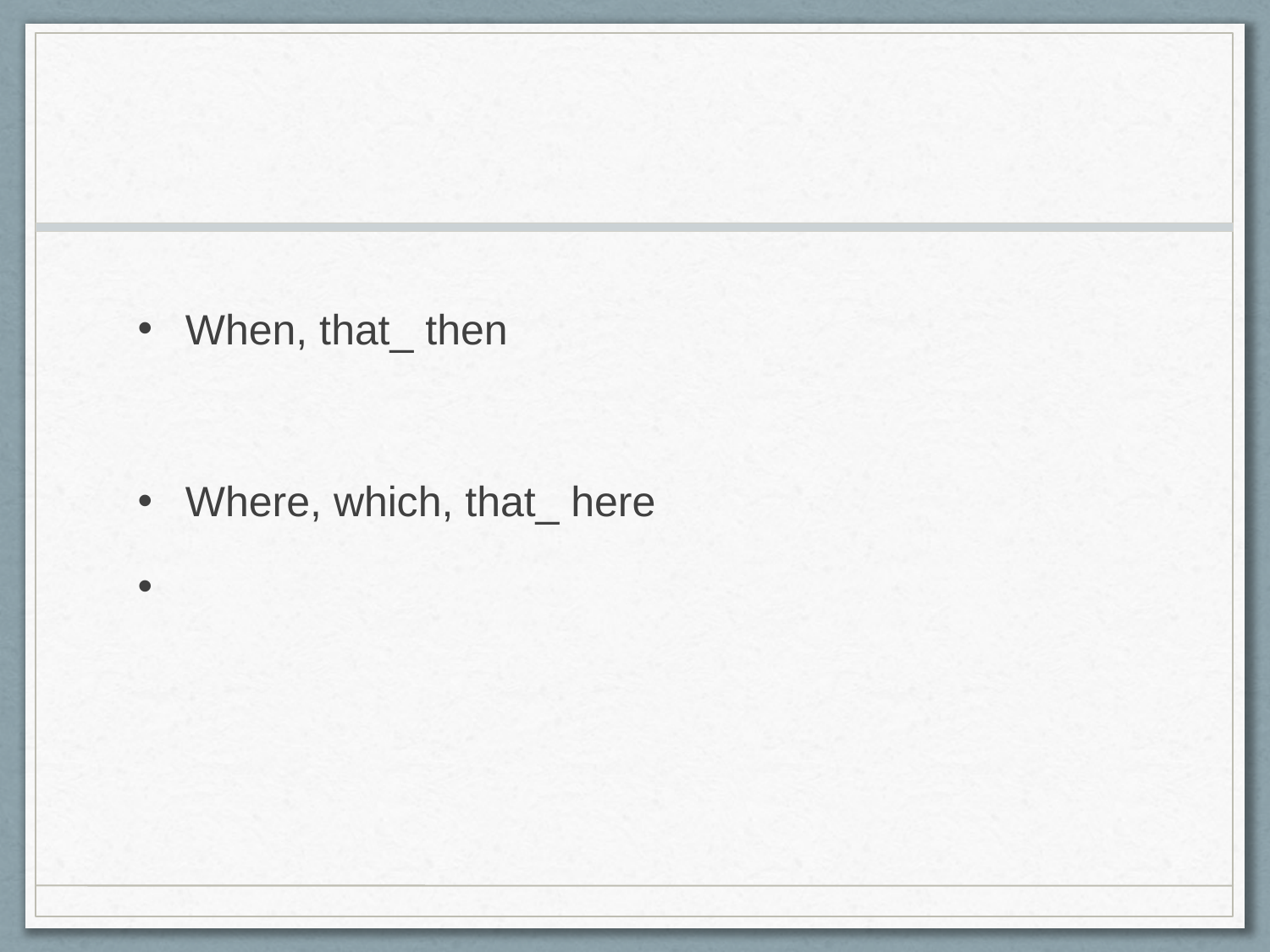

#
When, that_ then

Where, which, that_ here